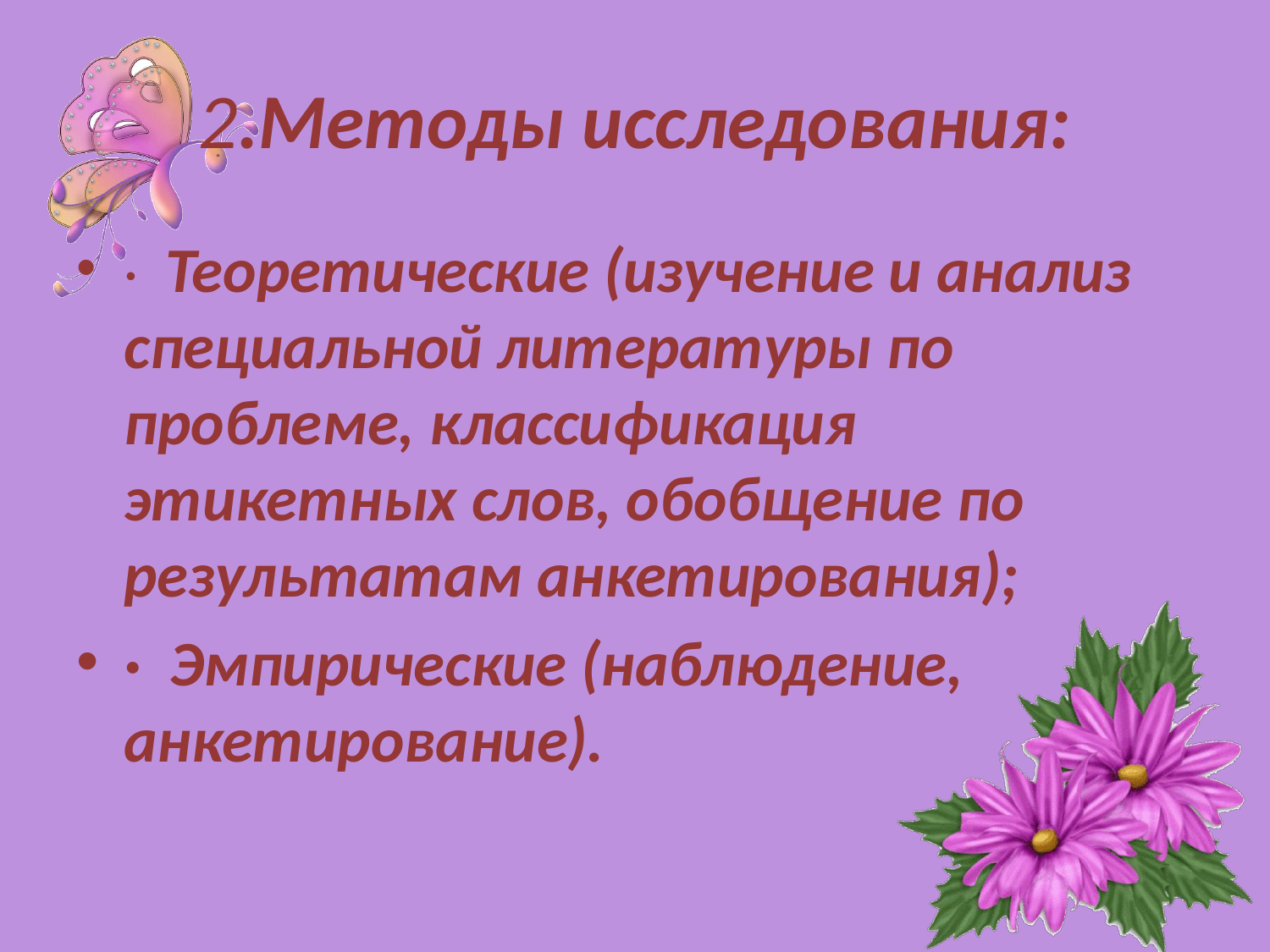

# 2.Методы исследования:
·  Теоретические (изучение и анализ специальной литературы по проблеме, классификация этикетных слов, обобщение по результатам анкетирования);
·  Эмпирические (наблюдение, анкетирование).